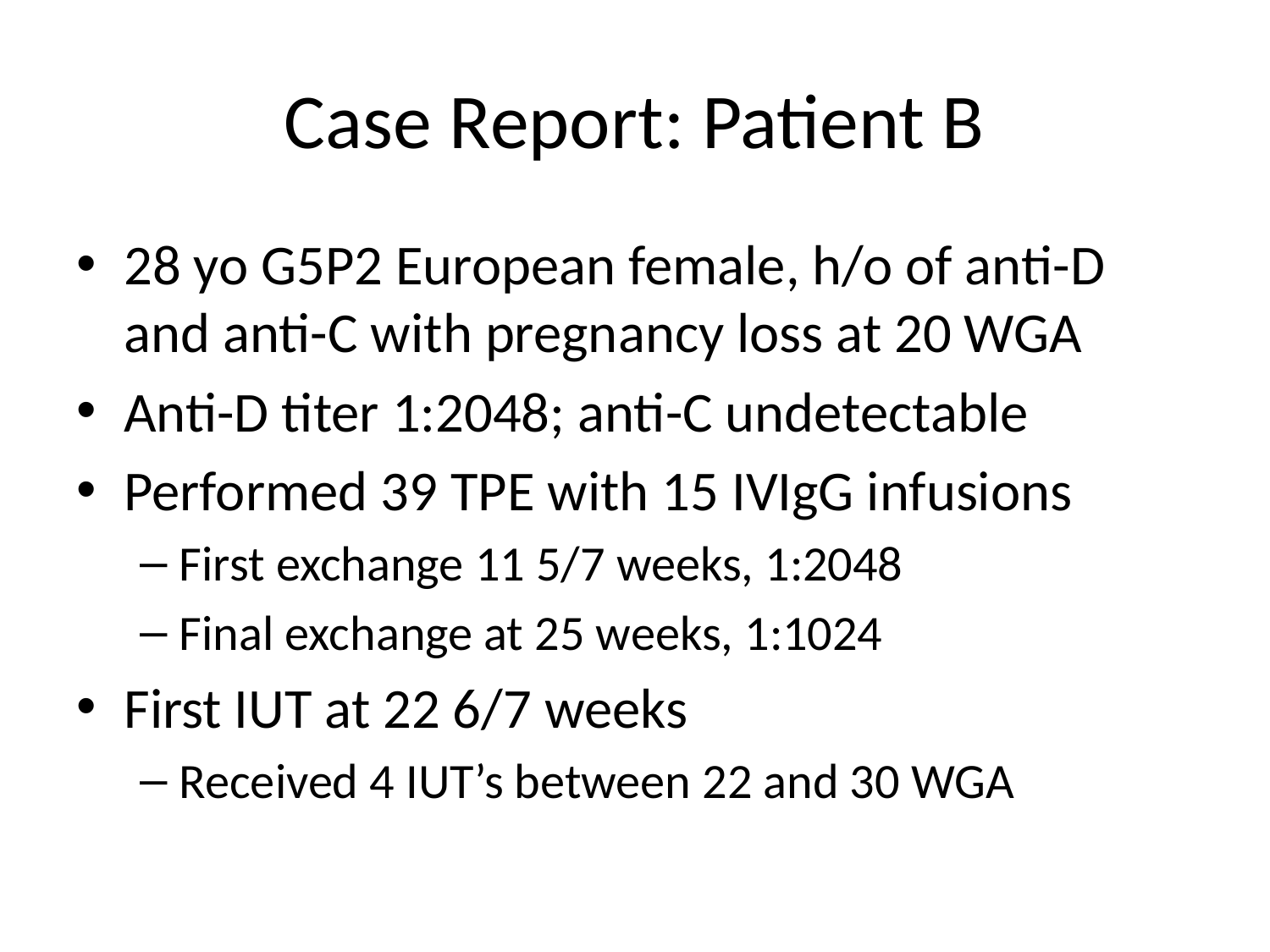

# Case Report: Patient B
28 yo G5P2 European female, h/o of anti-D and anti-C with pregnancy loss at 20 WGA
Anti-D titer 1:2048; anti-C undetectable
Performed 39 TPE with 15 IVIgG infusions
First exchange 11 5/7 weeks, 1:2048
Final exchange at 25 weeks, 1:1024
First IUT at 22 6/7 weeks
Received 4 IUT’s between 22 and 30 WGA